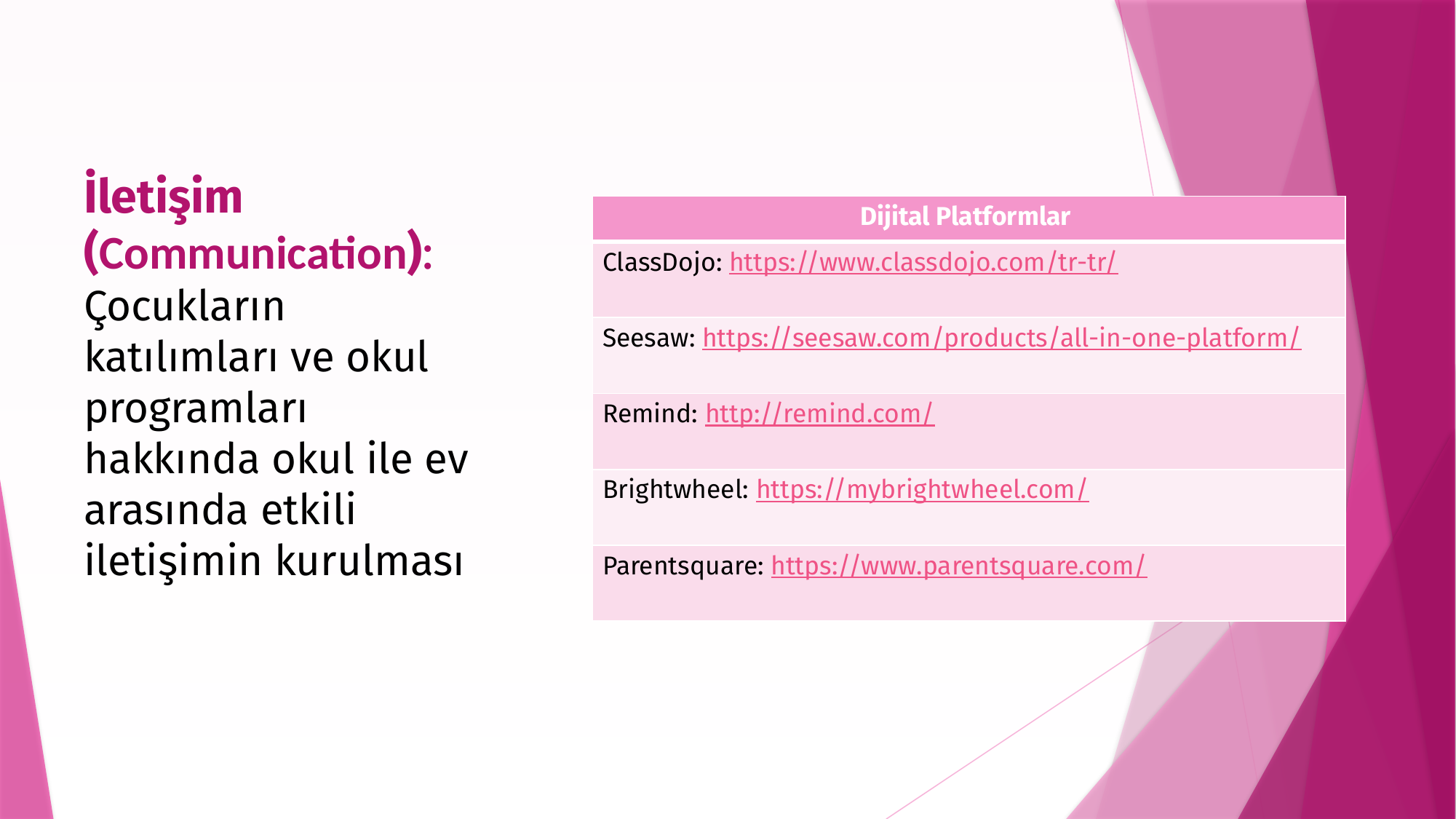

# İletişim (Communication): Çocukların katılımları ve okul programları hakkında okul ile ev arasında etkili iletişimin kurulması
| Dijital Platformlar |
| --- |
| ClassDojo: https://www.classdojo.com/tr-tr/ |
| Seesaw: https://seesaw.com/products/all-in-one-platform/ |
| Remind: http://remind.com/ |
| Brightwheel: https://mybrightwheel.com/ |
| Parentsquare: https://www.parentsquare.com/ |